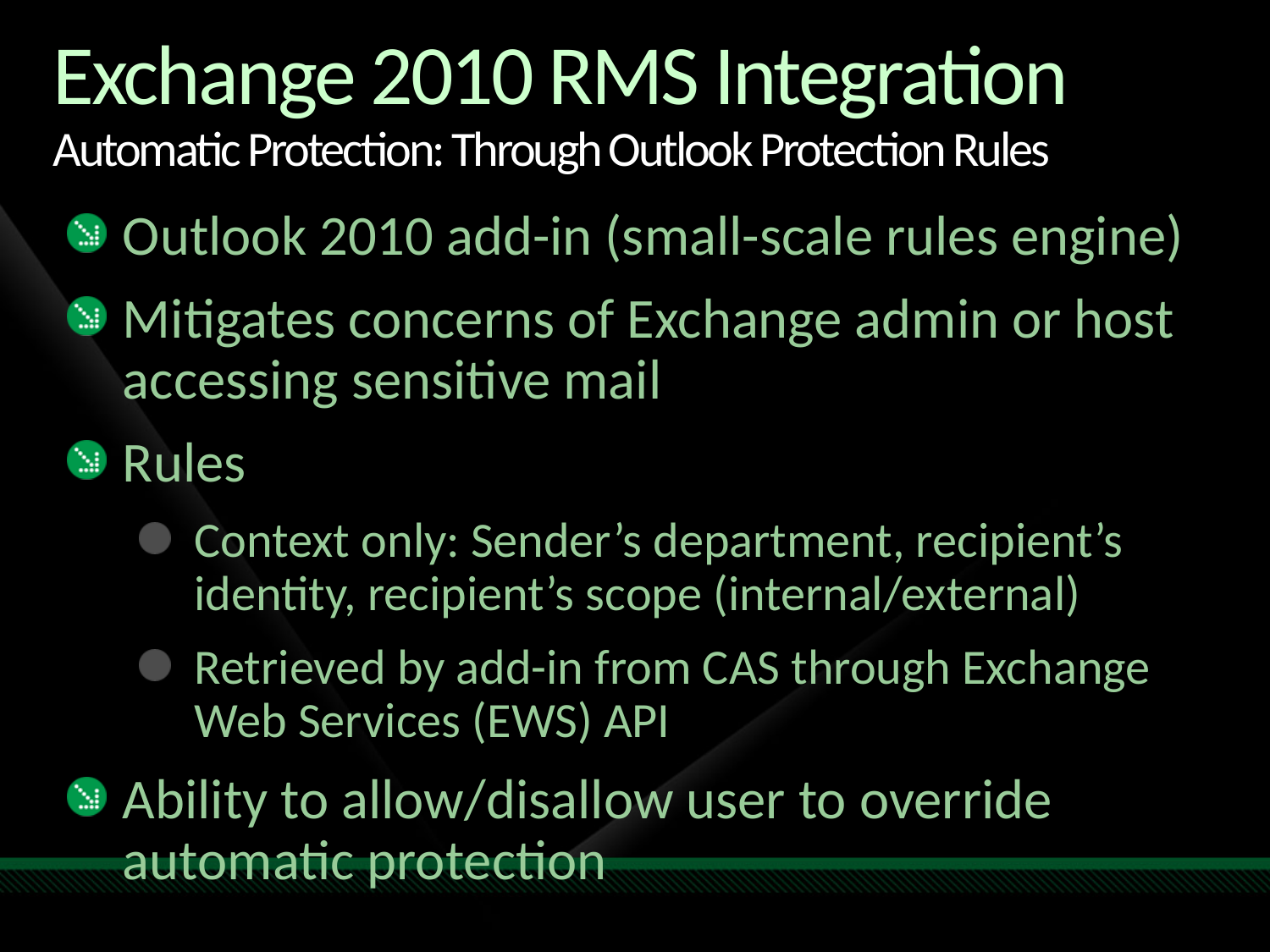

Exchange 2010 RMS Integration
Automatic Protection: Through Outlook Protection Rules
Outlook 2010 add-in (small-scale rules engine)
Mitigates concerns of Exchange admin or host accessing sensitive mail
Rules
Context only: Sender’s department, recipient’s identity, recipient’s scope (internal/external)
Retrieved by add-in from CAS through Exchange Web Services (EWS) API
Ability to allow/disallow user to override automatic protection